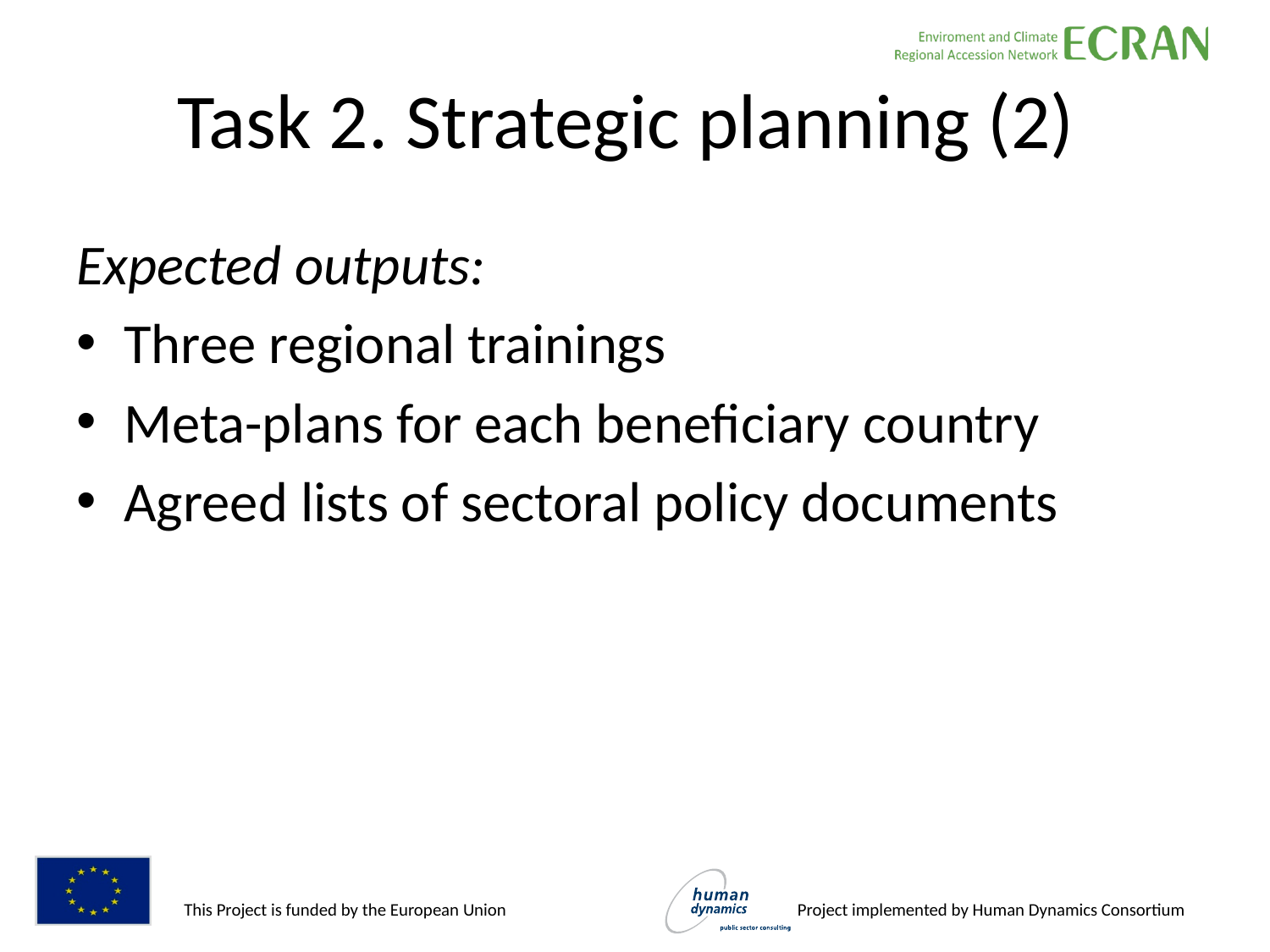

# Task 2. Strategic planning (2)
Expected outputs:
Three regional trainings
Meta-plans for each beneficiary country
Agreed lists of sectoral policy documents